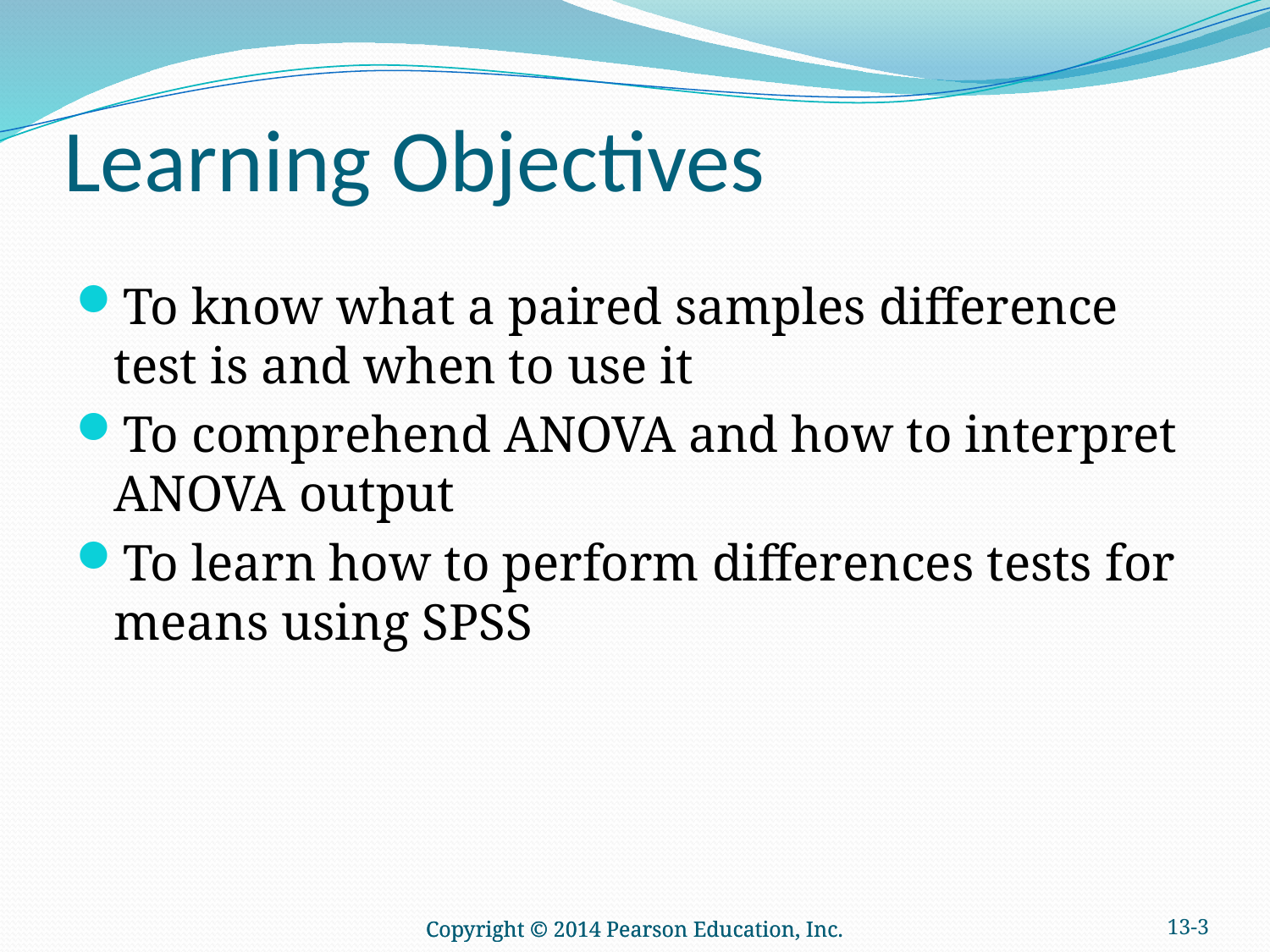

# Learning Objectives
To know what a paired samples difference test is and when to use it
To comprehend ANOVA and how to interpret ANOVA output
To learn how to perform differences tests for means using SPSS